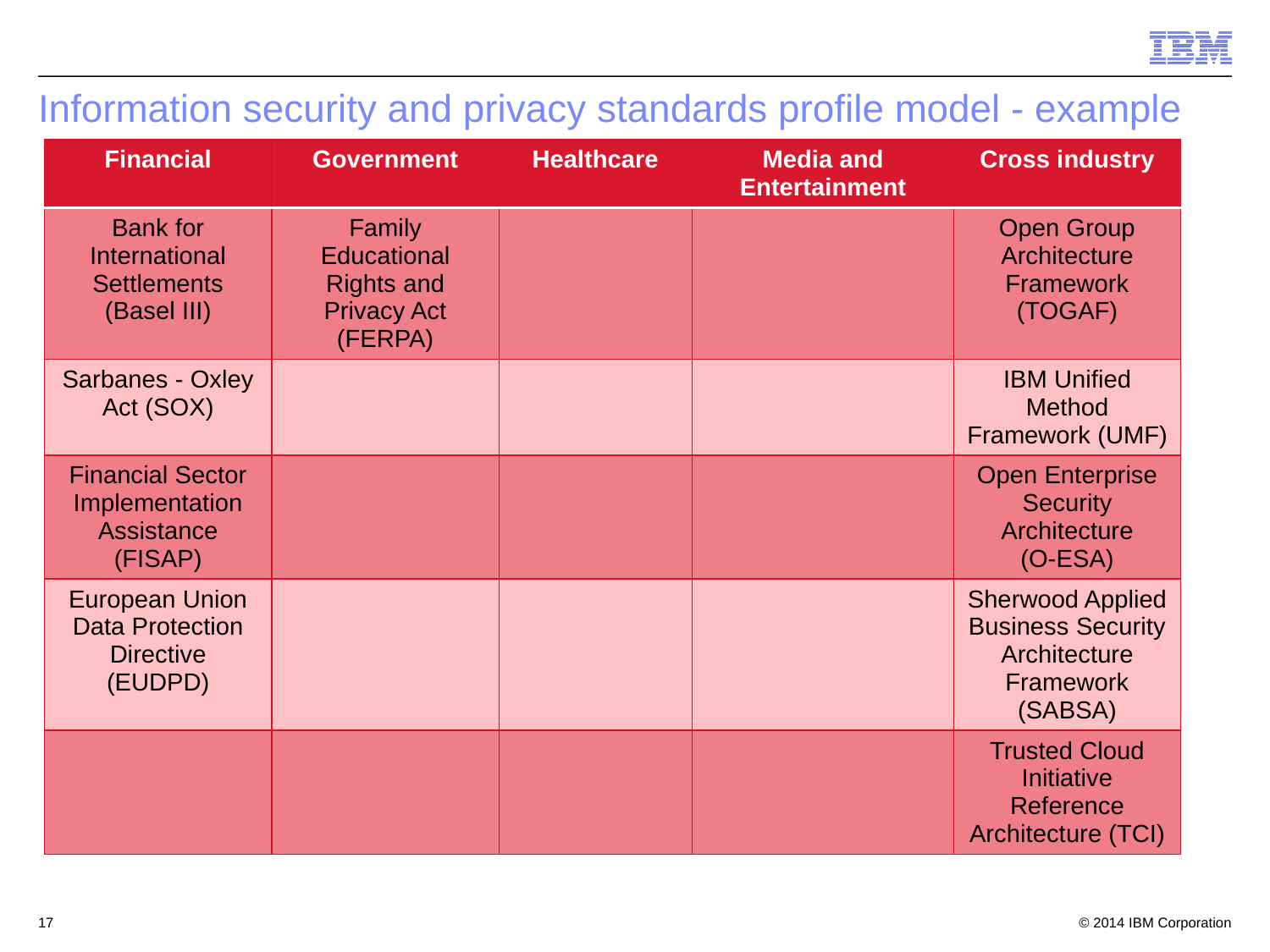

# Information security and privacy standards profile model - example
| Financial | Government | Healthcare | Media and Entertainment | Cross industry |
| --- | --- | --- | --- | --- |
| Bank for International Settlements (Basel III) | Family Educational Rights and Privacy Act (FERPA) |  |  | Open Group Architecture Framework (TOGAF) |
| Sarbanes - Oxley Act (SOX) |  |  |  | IBM Unified Method Framework (UMF) |
| Financial Sector Implementation Assistance (FISAP) |  |  |  | Open Enterprise Security Architecture (O-ESA) |
| European Union Data Protection Directive (EUDPD) |  |  |  | Sherwood Applied Business Security Architecture Framework (SABSA) |
|  |  |  |  | Trusted Cloud Initiative Reference Architecture (TCI) |
17